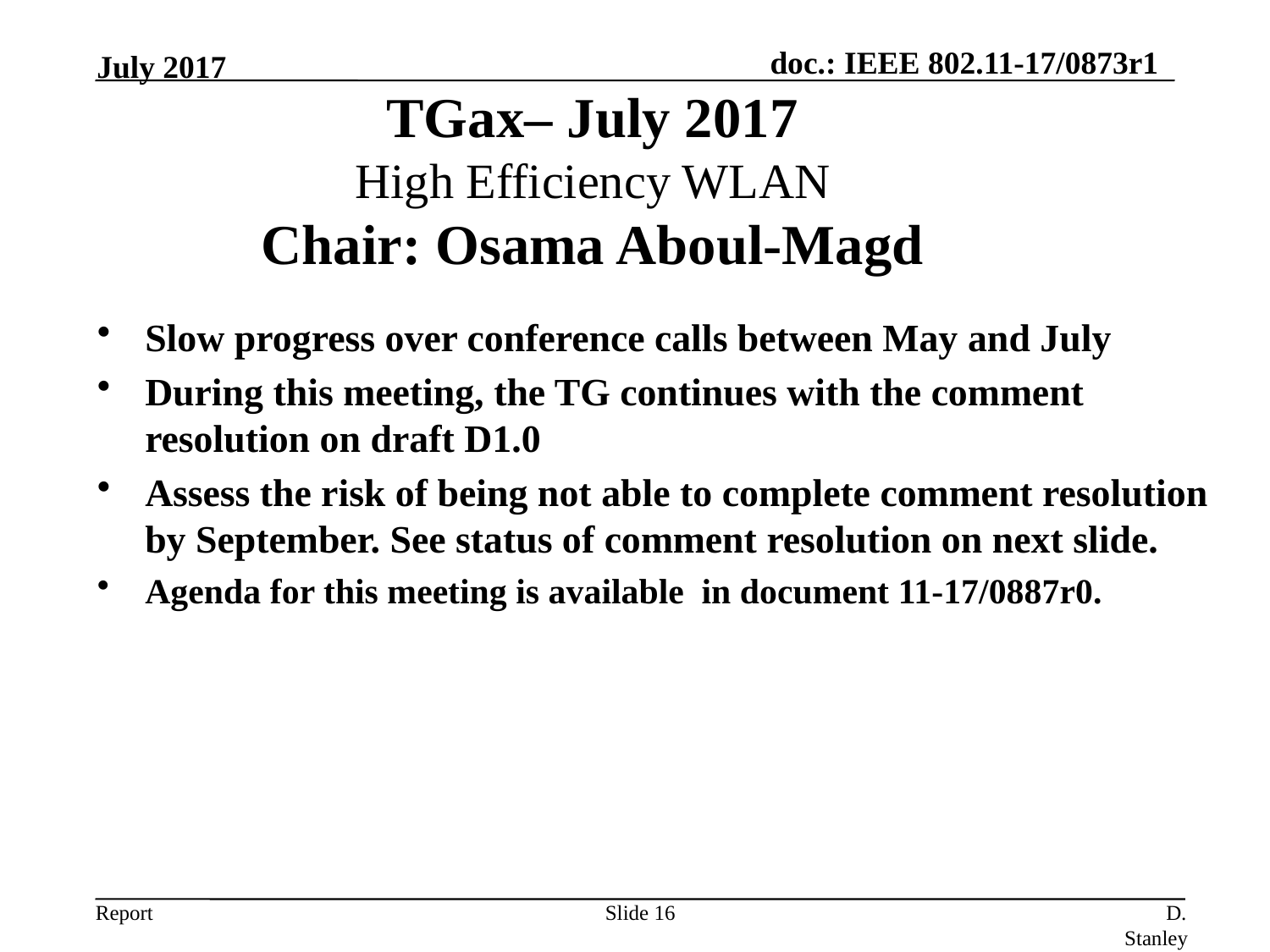

July 2017
TGax– July 2017
High Efficiency WLAN
Chair: Osama Aboul-Magd
Slow progress over conference calls between May and July
During this meeting, the TG continues with the comment resolution on draft D1.0
Assess the risk of being not able to complete comment resolution by September. See status of comment resolution on next slide.
Agenda for this meeting is available  in document 11-17/0887r0.

Slide 16
D. Stanley, HP Enterprise